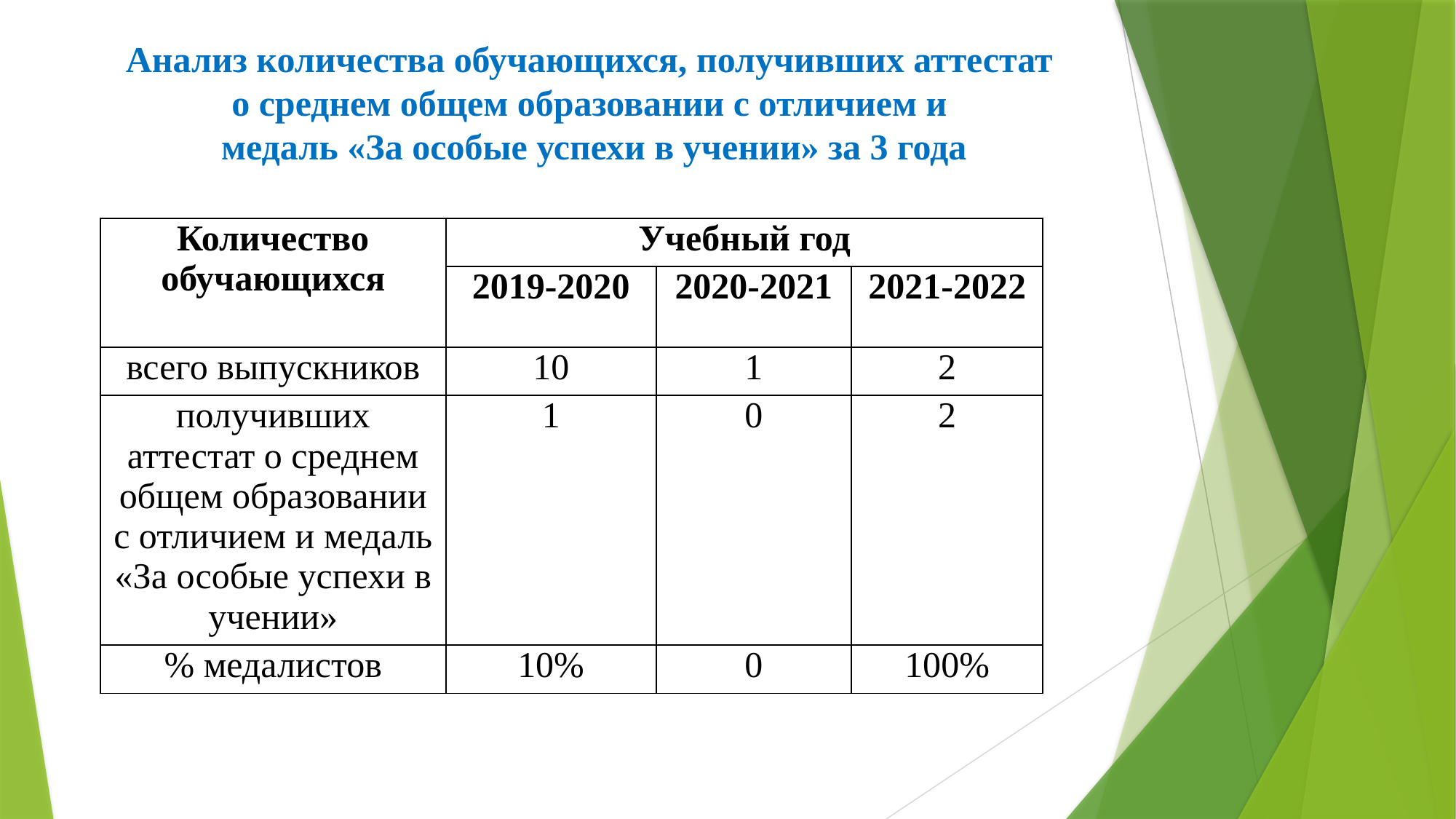

# Анализ количества обучающихся, получивших аттестат о среднем общем образовании с отличием и медаль «За особые успехи в учении» за 3 года
| Количество обучающихся | Учебный год |  |  |
| --- | --- | --- | --- |
|  | 2019-2020 | 2020-2021 | 2021-2022 |
| всего выпускников | 10 | 1 | 2 |
| получивших аттестат о среднем общем образовании с отличием и медаль «За особые успехи в учении» | 1 | 0 | 2 |
| % медалистов | 10% | 0 | 100% |